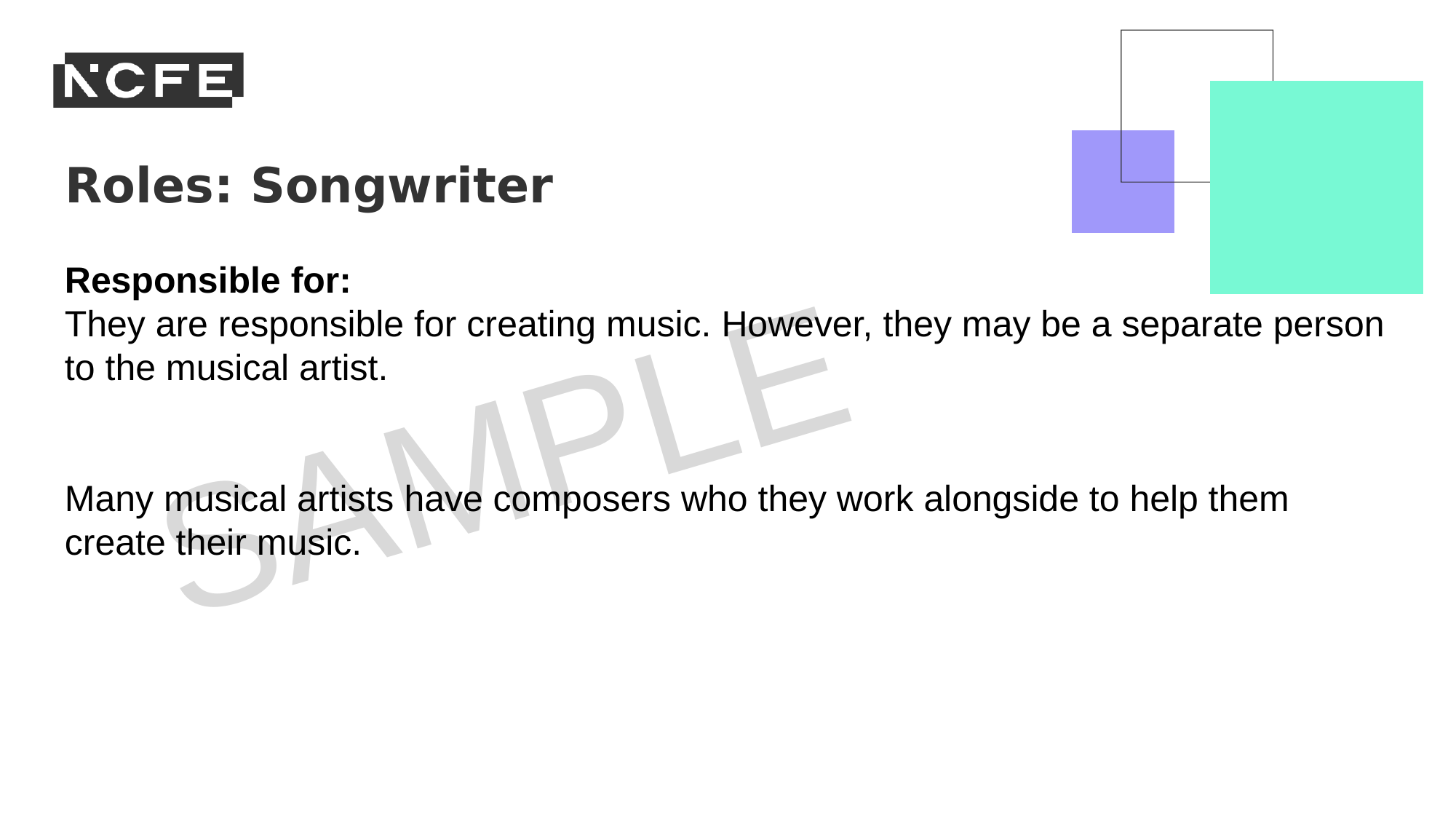

Roles: Songwriter
Responsible for:
They are responsible for creating music. However, they may be a separate person to the musical artist.

Many musical artists have composers who they work alongside to help them create their music.